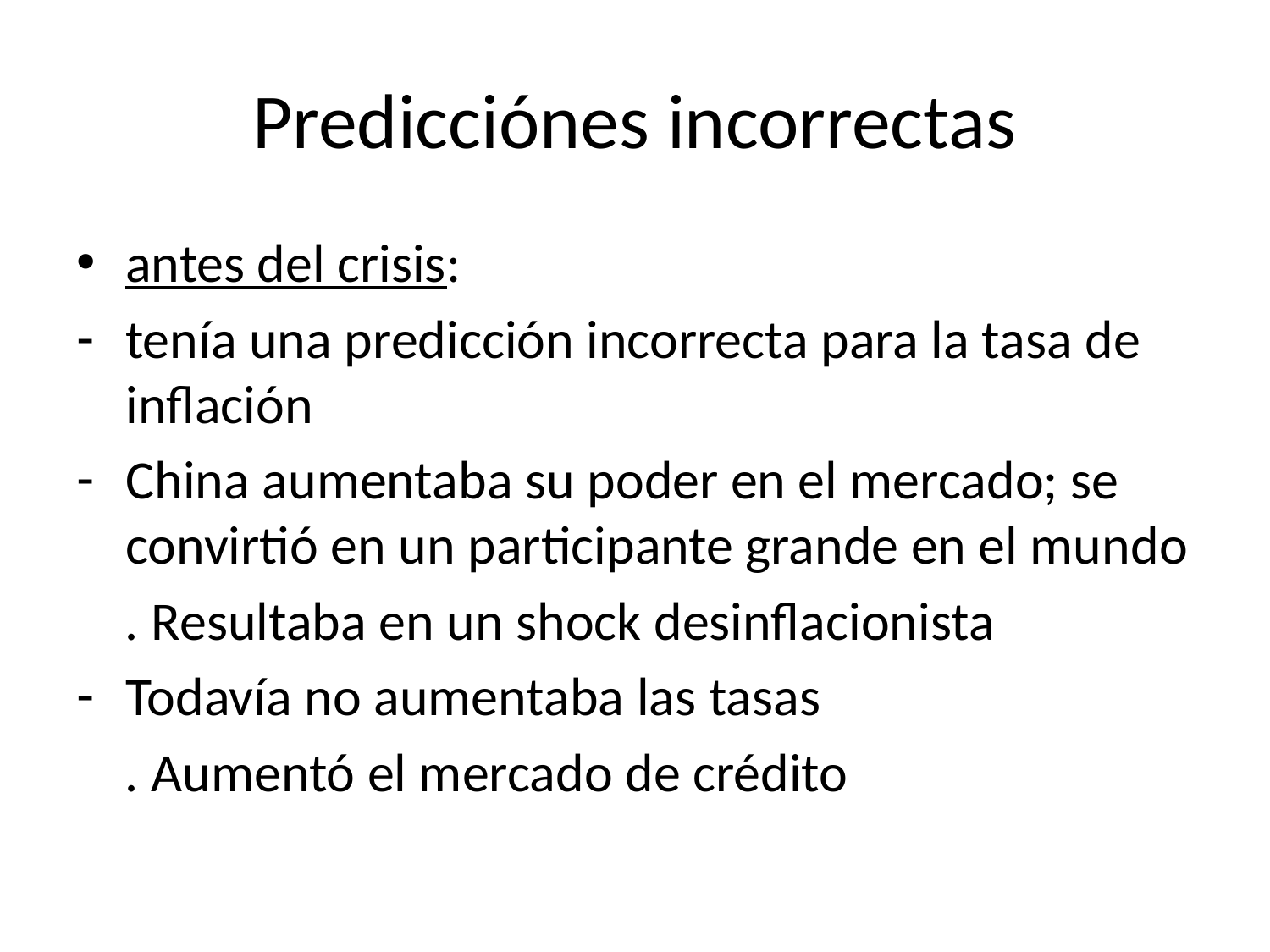

# Predicciónes incorrectas
antes del crisis:
tenía una predicción incorrecta para la tasa de inflación
China aumentaba su poder en el mercado; se convirtió en un participante grande en el mundo
    . Resultaba en un shock desinflacionista
Todavía no aumentaba las tasas
    . Aumentó el mercado de crédito